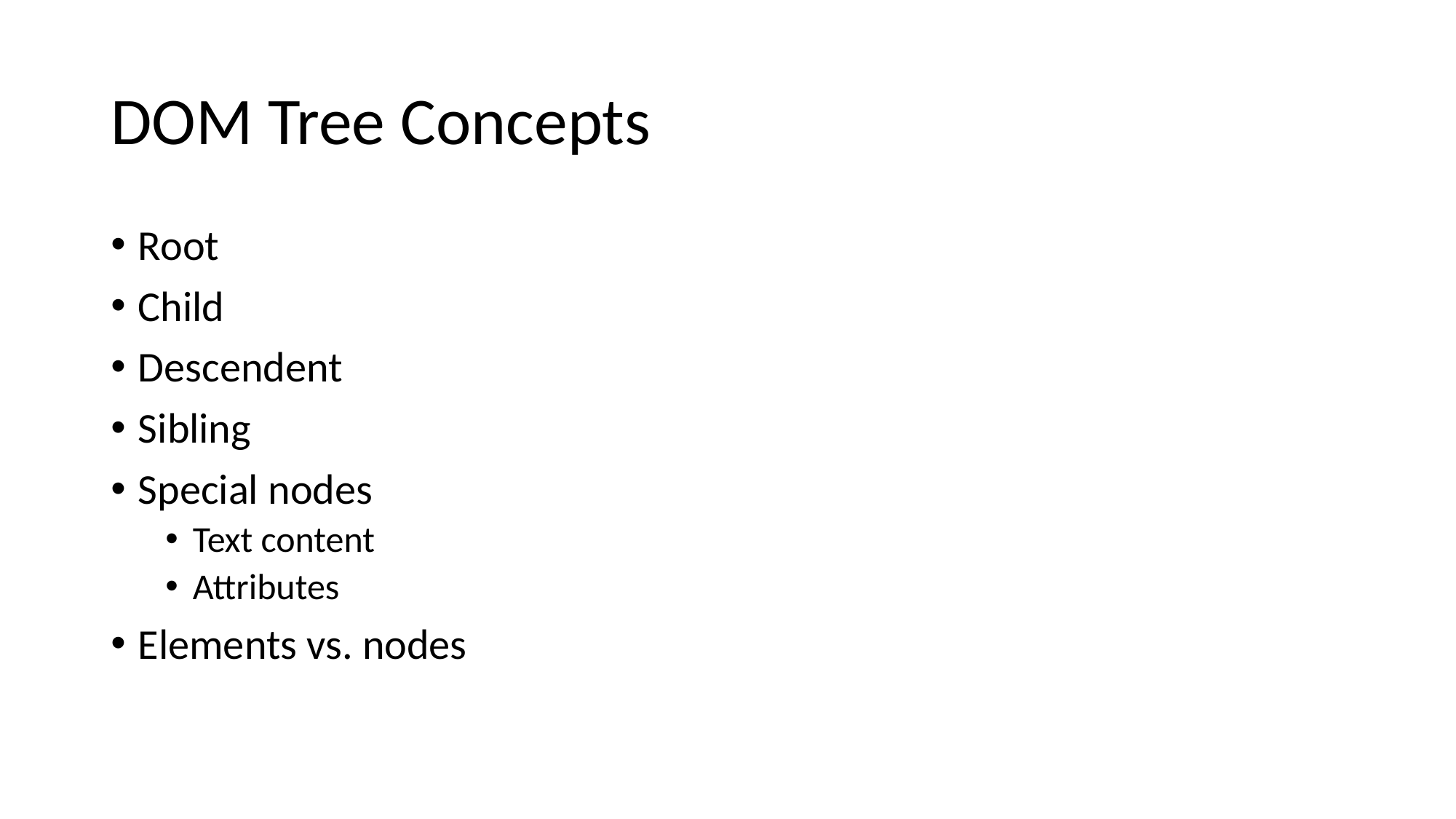

# DOM Tree Concepts
Root
Child
Descendent
Sibling
Special nodes
Text content
Attributes
Elements vs. nodes